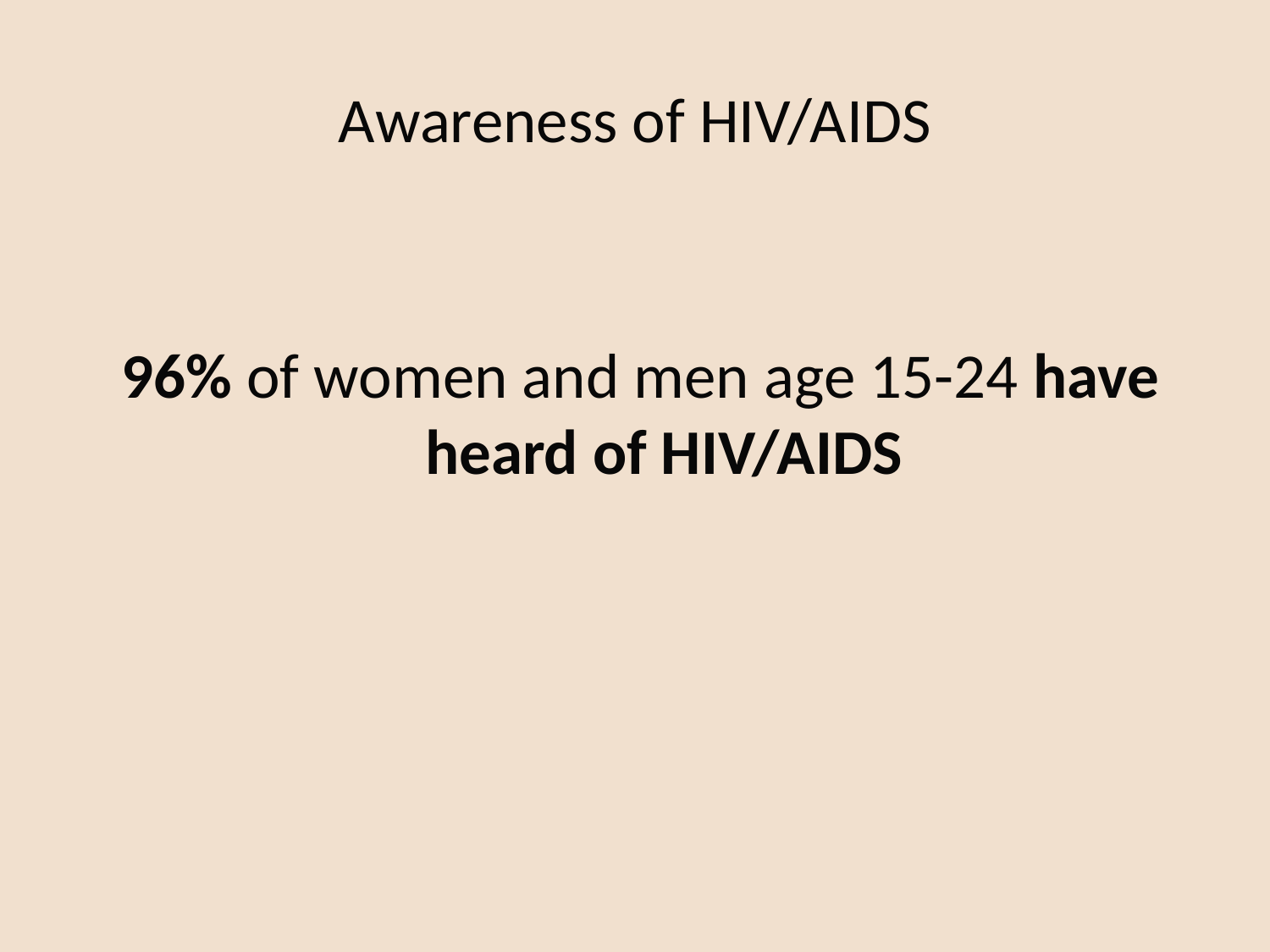

# Awareness of HIV/AIDS
96% of women and men age 15-24 have heard of HIV/AIDS